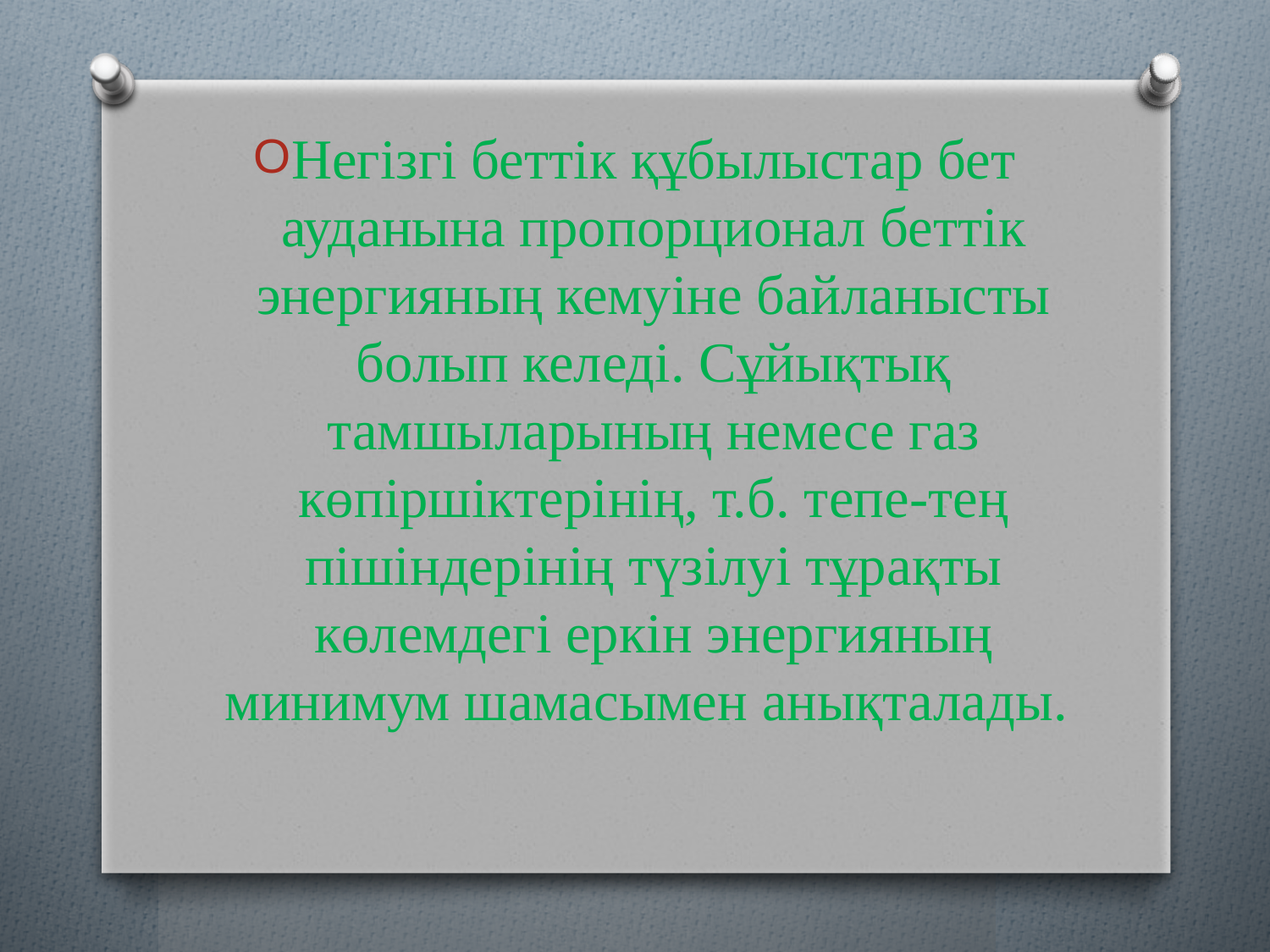

Негізгі беттік құбылыстар бет ауданына пропорционал беттік энергияның кемуіне байланысты болып келеді. Сұйықтық тамшыларының немесе газ көпіршіктерінің, т.б. тепе-тең пішіндерінің түзілуі тұрақты көлемдегі еркін энергияның минимум шамасымен анықталады.